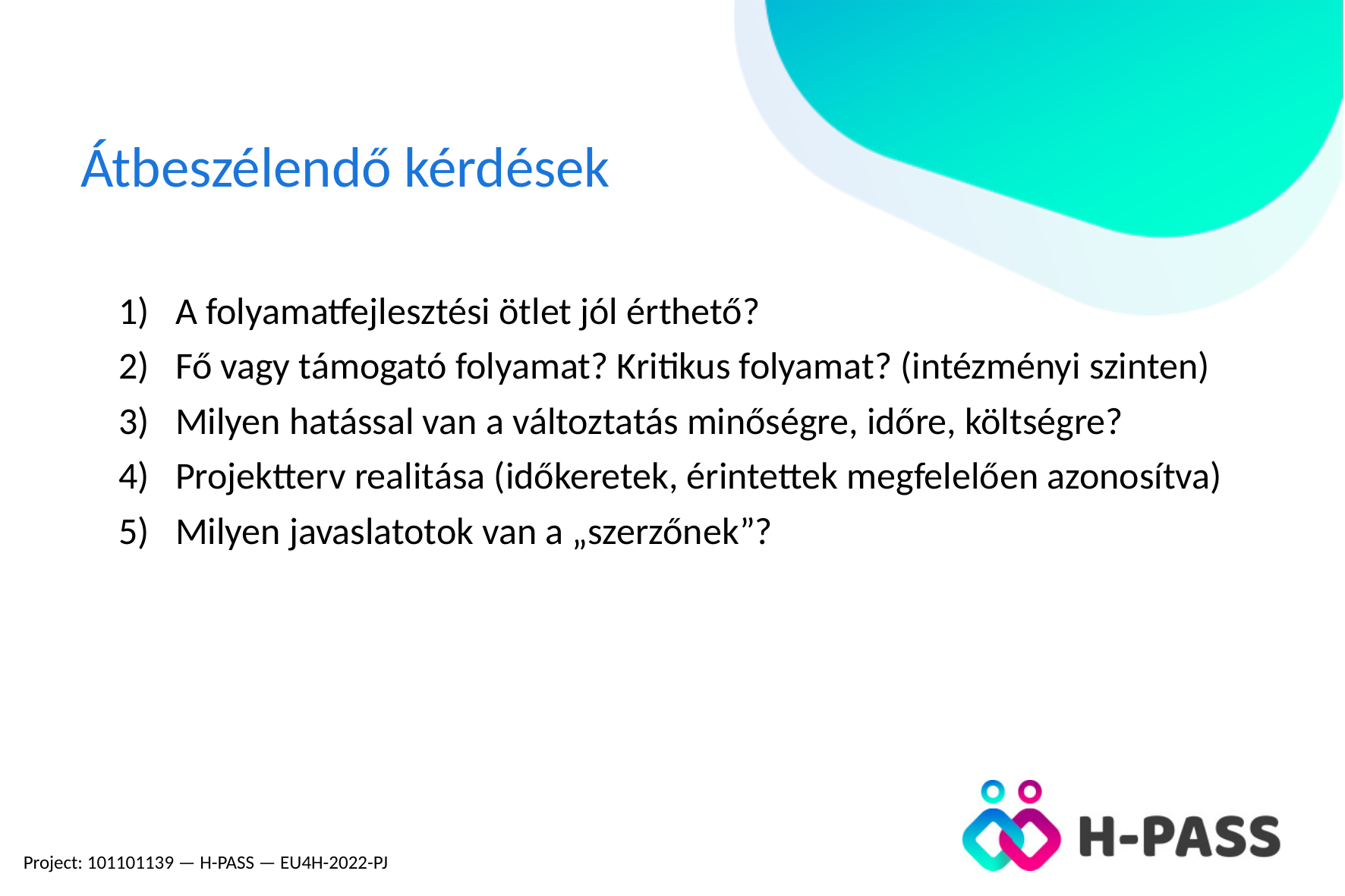

# Átbeszélendő kérdések
A folyamatfejlesztési ötlet jól érthető?
Fő vagy támogató folyamat? Kritikus folyamat? (intézményi szinten)
Milyen hatással van a változtatás minőségre, időre, költségre?
Projektterv realitása (időkeretek, érintettek megfelelően azonosítva)
Milyen javaslatotok van a „szerzőnek”?

Project: 101101139 — H-PASS — EU4H-2022-PJ